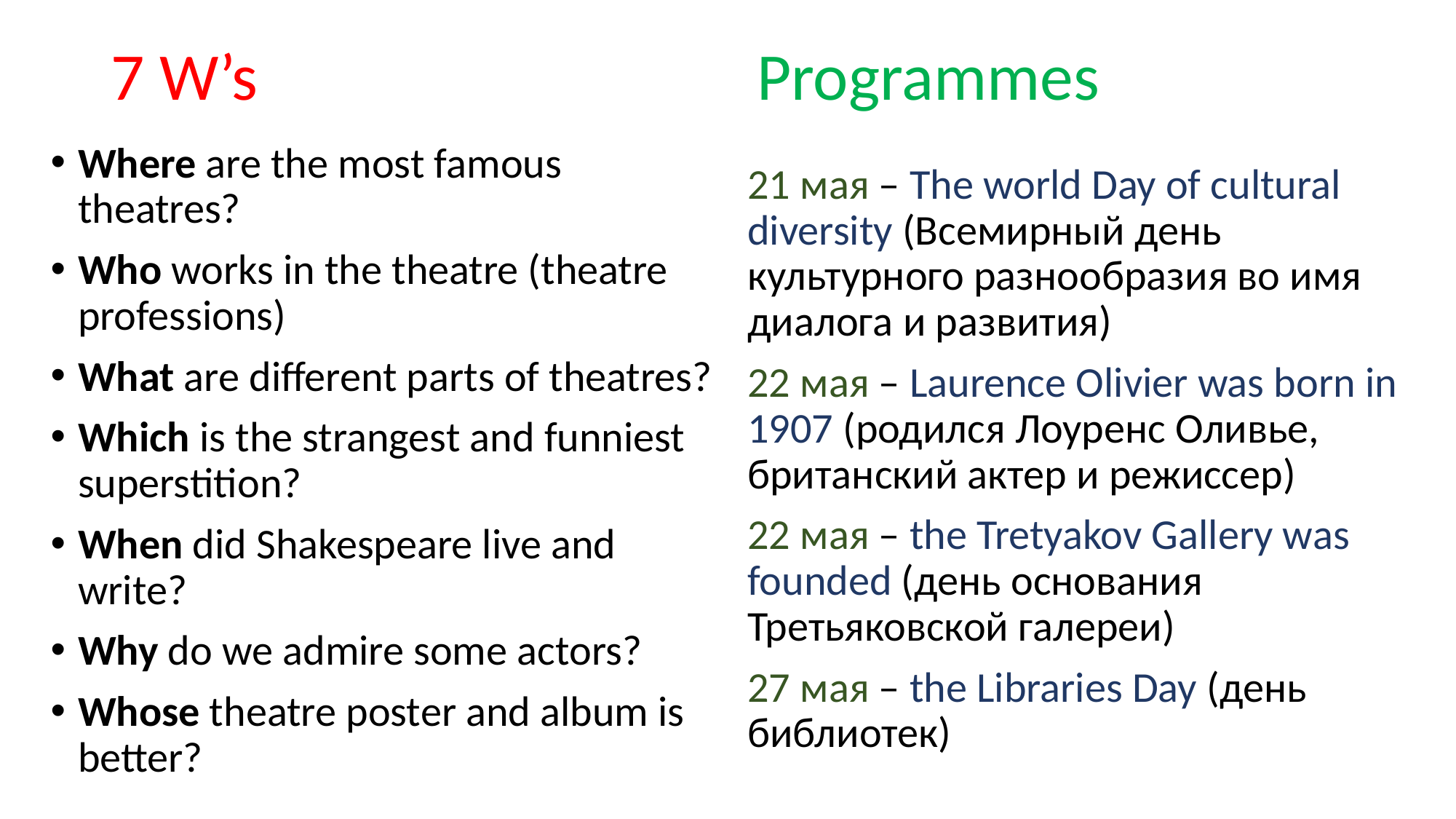

# 7 W’s                                 Programmes
Where are the most famous theatres?
Who works in the theatre (theatre professions)
What are different parts of theatres?
Which is the strangest and funniest superstition?
When did Shakespeare live and write?
Why do we admire some actors?
Whose theatre poster and album is better?

21 мая – The world Day of cultural diversity (Всемирный день культурного разнообразия во имя диалога и развития)
22 мая – Laurence Olivier was born in 1907 (родился Лоуренс Оливье, британский актер и режиссер)
22 мая – the Tretyakov Gallery was founded (день основания Третьяковской галереи)
27 мая – the Libraries Day (день библиотек)